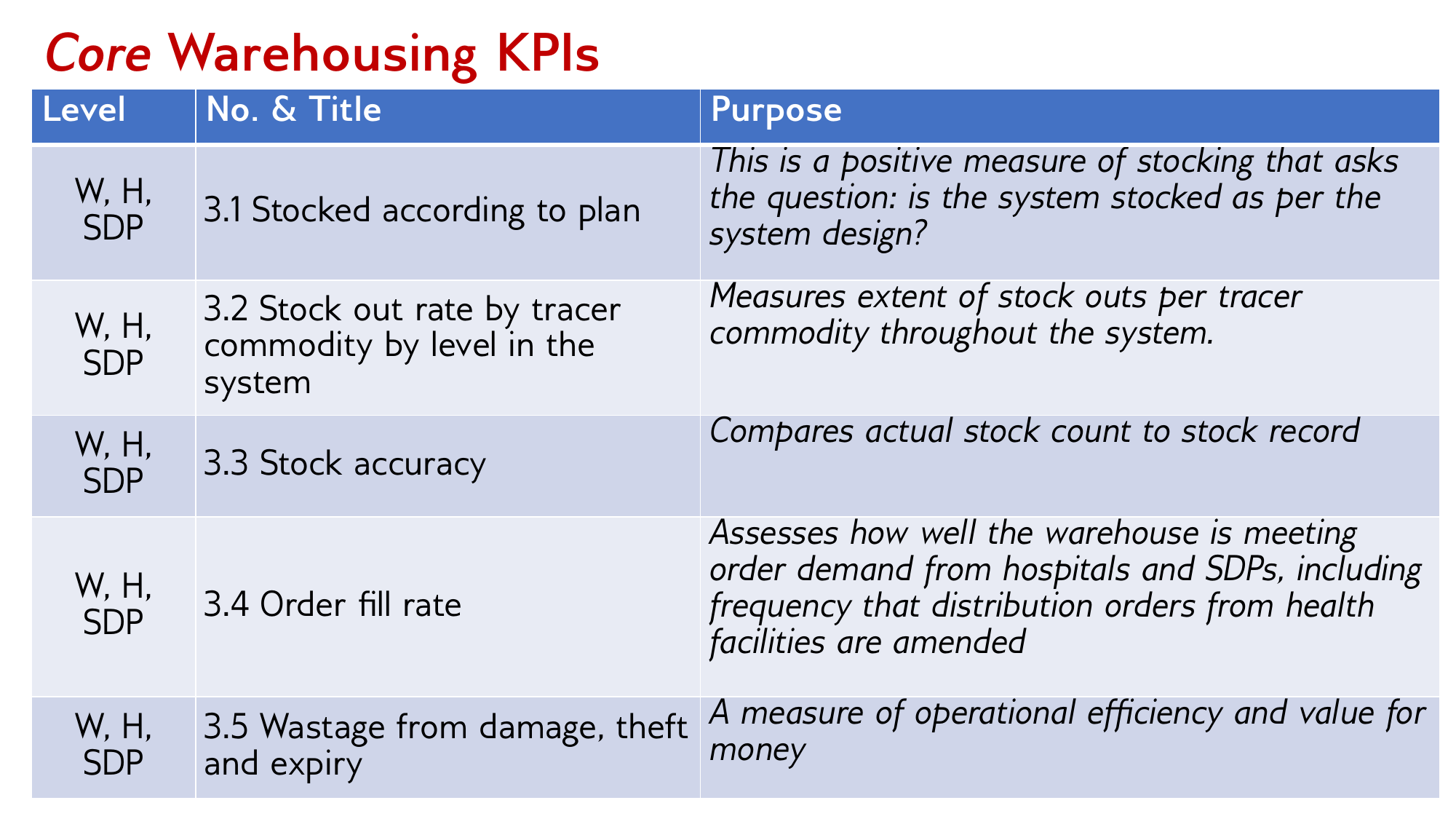

# Core Warehousing KPIs
| Level | No. & Title | Purpose |
| --- | --- | --- |
| W, H, SDP | 3.1 Stocked according to plan | This is a positive measure of stocking that asks the question: is the system stocked as per the system design? |
| W, H, SDP | 3.2 Stock out rate by tracer commodity by level in the system | Measures extent of stock outs per tracer commodity throughout the system. |
| W, H, SDP | 3.3 Stock accuracy | Compares actual stock count to stock record |
| W, H, SDP | 3.4 Order fill rate | Assesses how well the warehouse is meeting order demand from hospitals and SDPs, including frequency that distribution orders from health facilities are amended |
| W, H, SDP | 3.5 Wastage from damage, theft and expiry | A measure of operational efficiency and value for money |

7